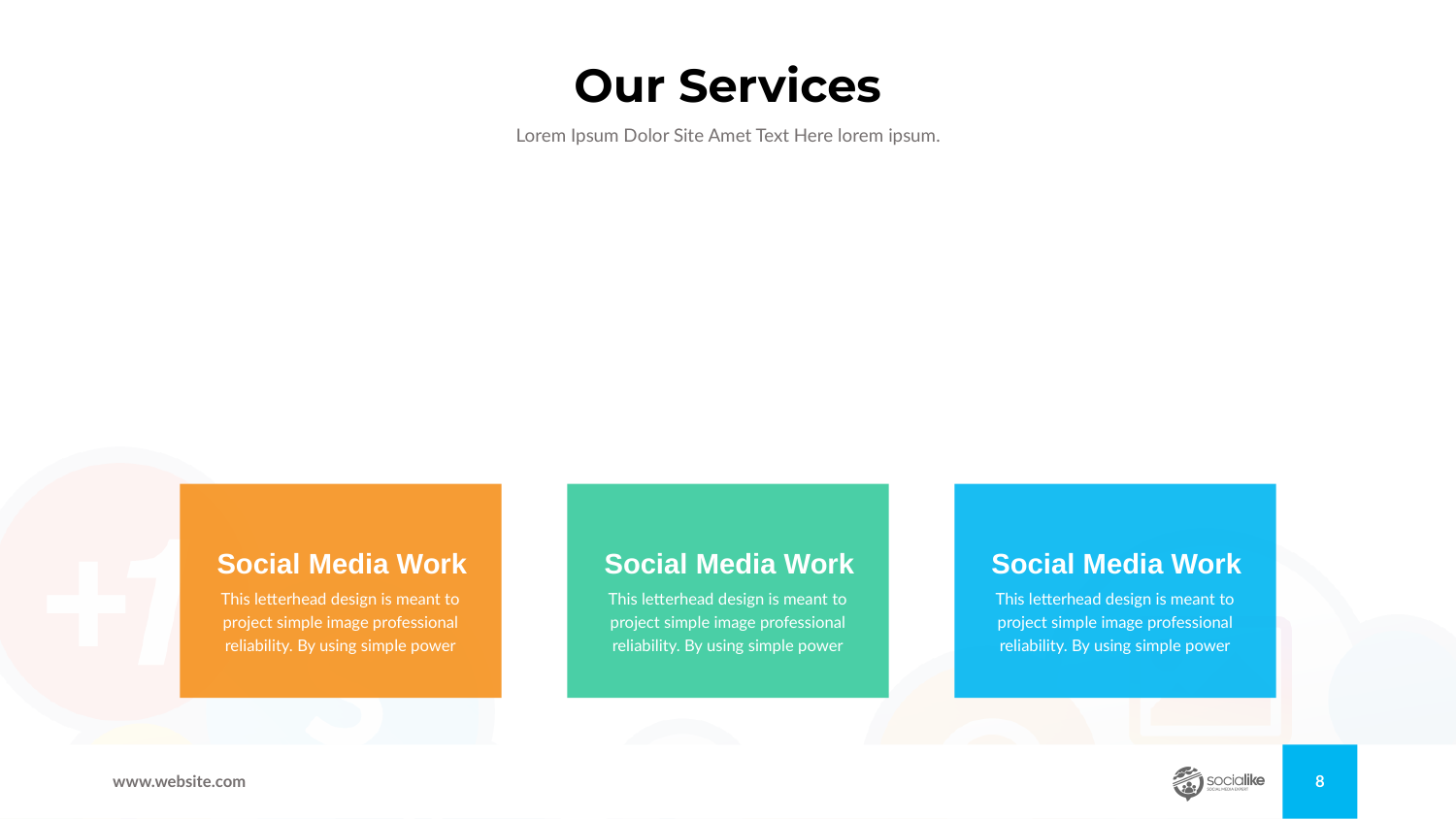

# Our Services
Lorem Ipsum Dolor Site Amet Text Here lorem ipsum.

Social Media Work
Social Media Work
Social Media Work
This letterhead design is meant to project simple image professional reliability. By using simple power
This letterhead design is meant to project simple image professional reliability. By using simple power
This letterhead design is meant to project simple image professional reliability. By using simple power
8
www.website.com